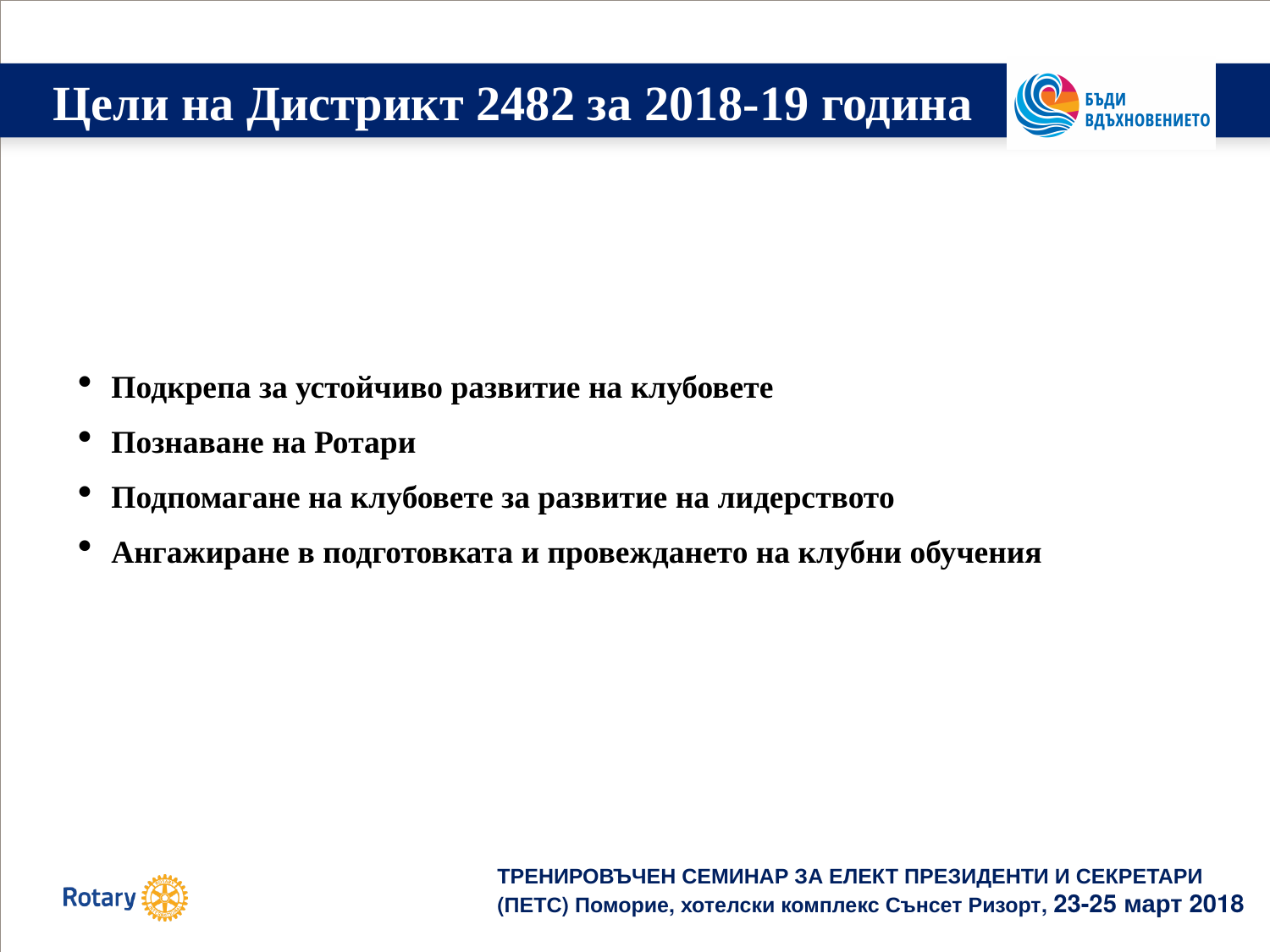

# Цели на Дистрикт 2482 за 2018-19 година

Подкрепа за устойчиво развитие на клубовете
Познаване на Ротари
Подпомагане на клубовете за развитие на лидерството
Ангажиране в подготовката и провеждането на клубни обучения